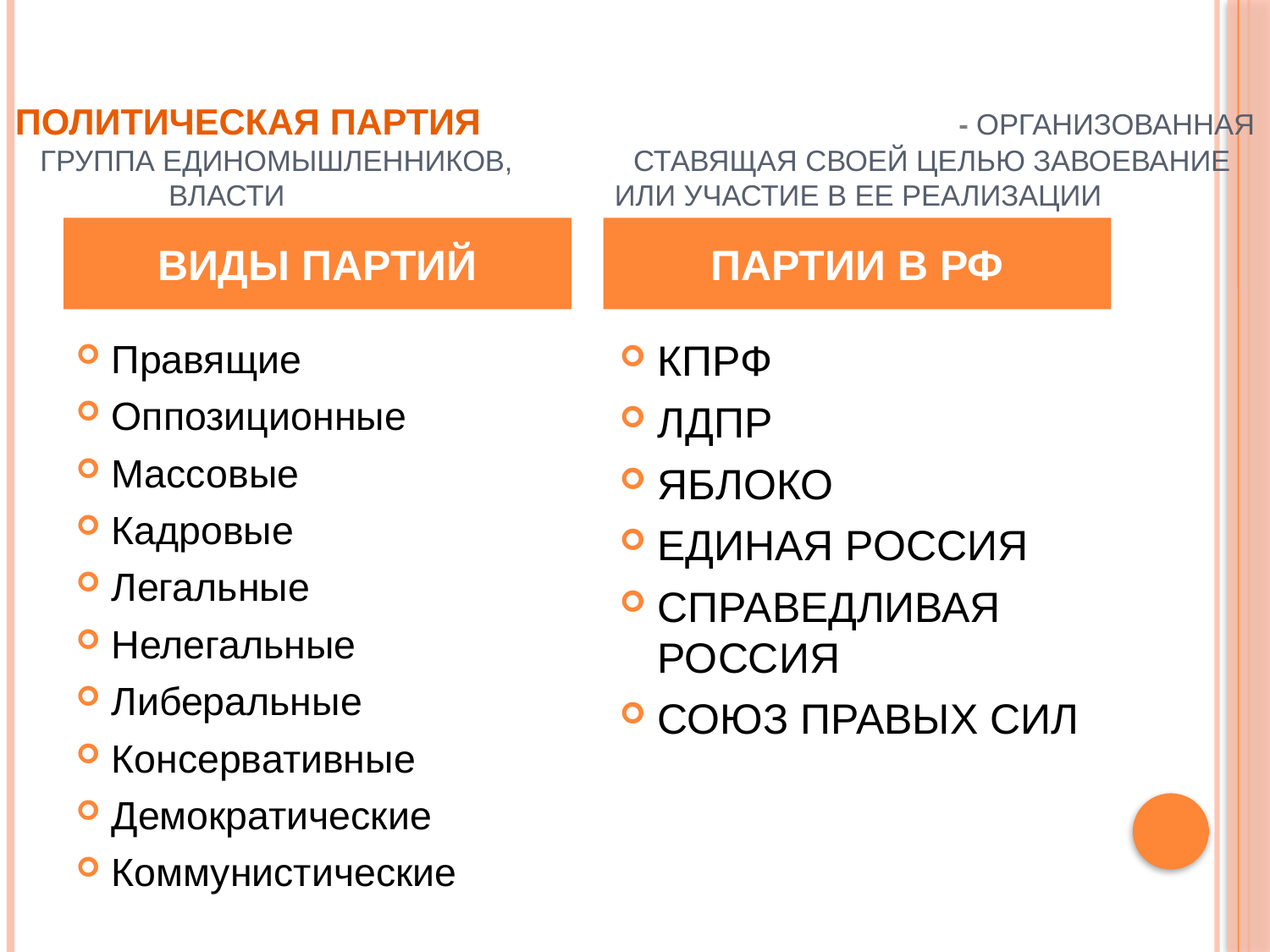

# ПОЛИТИЧЕСКАЯ ПАРТИЯ                                               - ОРГАНИЗОВАННАЯ ГРУППА ЕДИНОМЫШЛЕННИКОВ,               СТАВЯЩАЯ СВОЕЙ ЦЕЛЬЮ ЗАВОЕВАНИЕ ВЛАСТИ                                         ИЛИ УЧАСТИЕ В ЕЕ РЕАЛИЗАЦИИ
ВИДЫ ПАРТИЙ
ПАРТИИ В РФ
Правящие
Оппозиционные
Массовые
Кадровые
Легальные
Нелегальные
Либеральные
Консервативные
Демократические
Коммунистические
КПРФ
ЛДПР
ЯБЛОКО
ЕДИНАЯ РОССИЯ
СПРАВЕДЛИВАЯ РОССИЯ
СОЮЗ ПРАВЫХ СИЛ